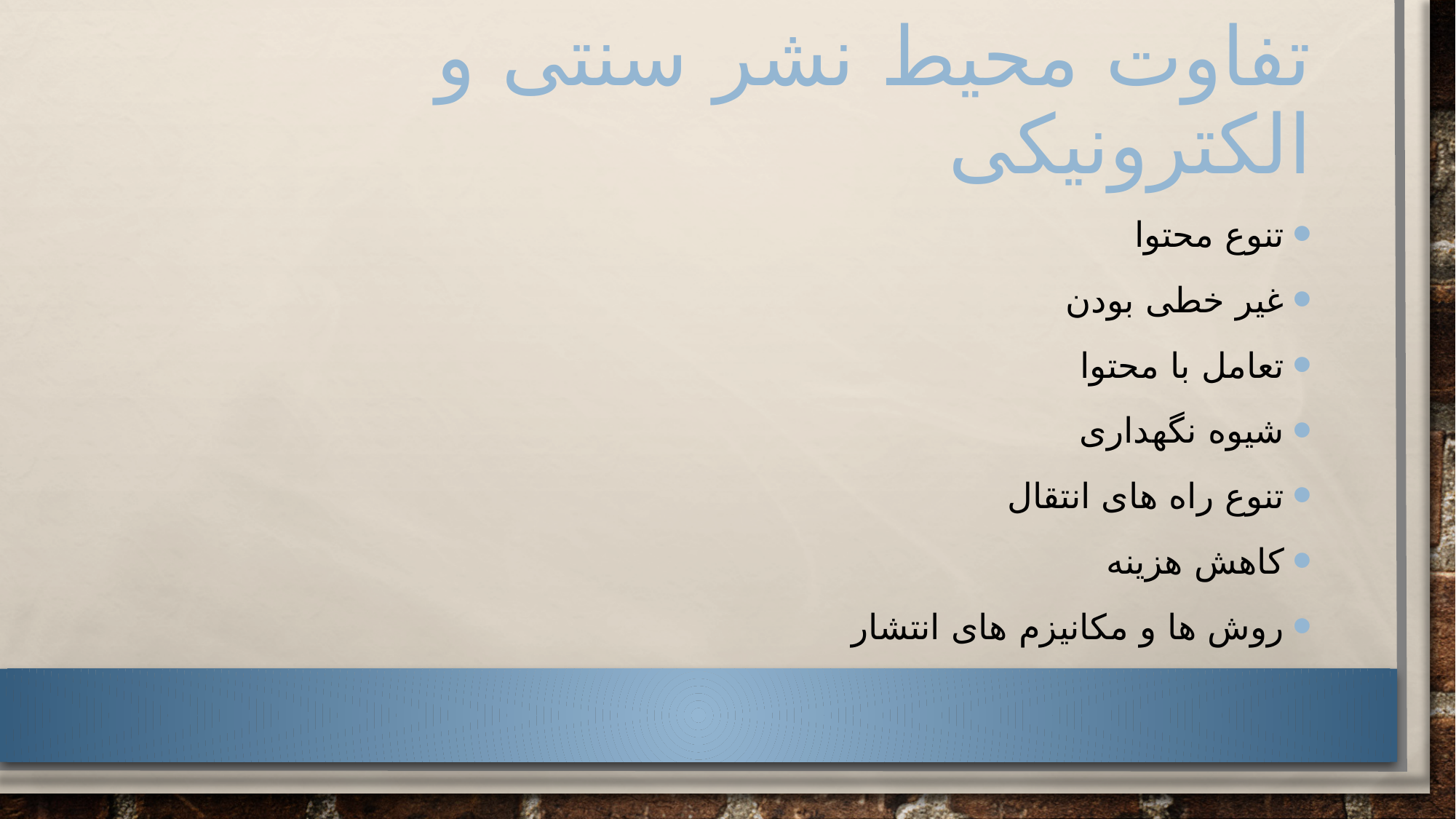

# تفاوت محیط نشر سنتی و الکترونیکی
تنوع محتوا
غیر خطی بودن
تعامل با محتوا
شیوه نگهداری
تنوع راه های انتقال
کاهش هزینه
روش ها و مکانیزم های انتشار